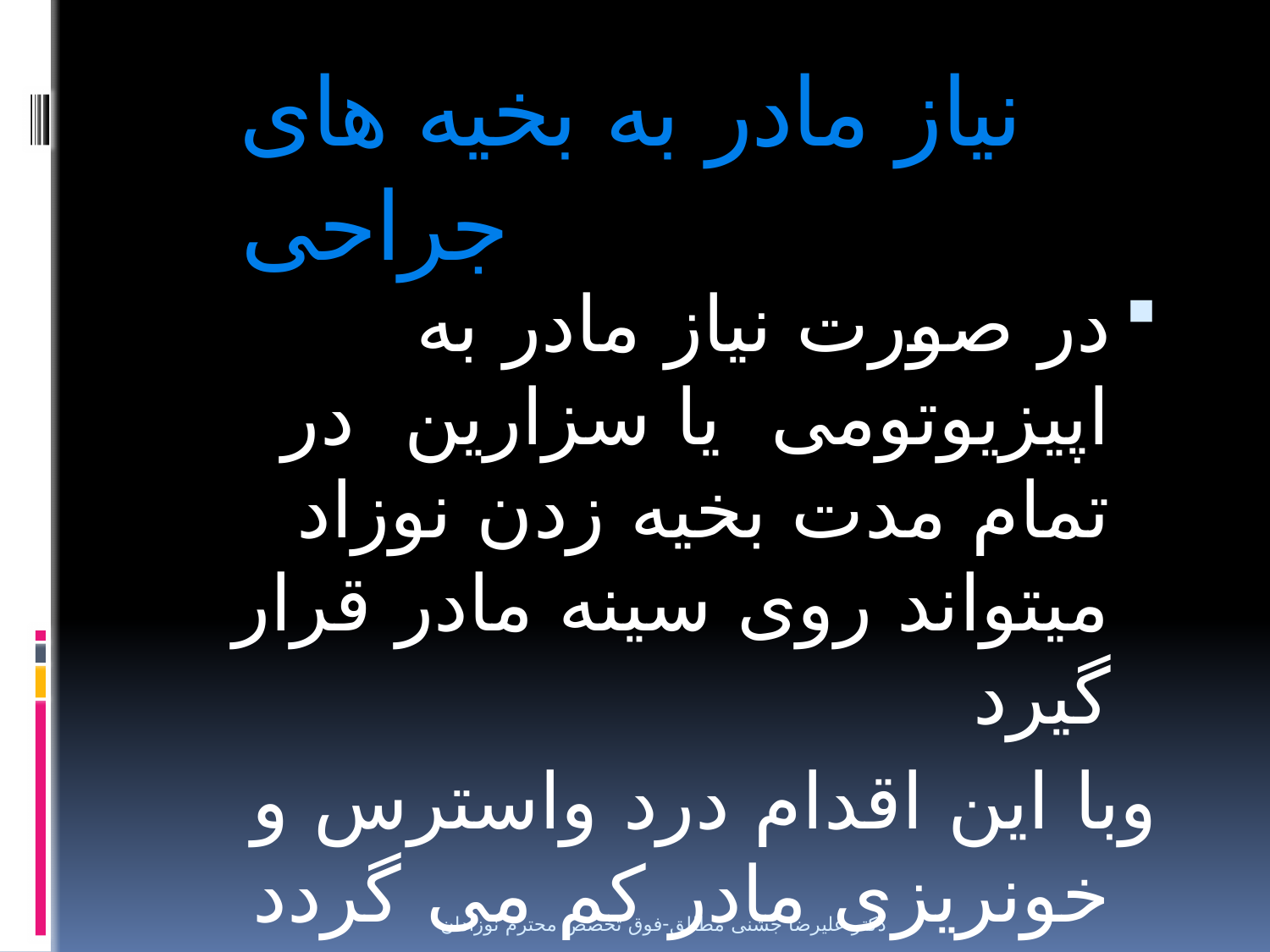

# نیاز مادر به بخیه های جراحی
در صورت نیاز مادر به اپیزیوتومی  یا سزارین  در تمام مدت بخیه زدن نوزاد میتواند روی سینه مادر قرار گیرد
وبا این اقدام درد واسترس و خونریزی مادر کم می گردد
دکتر علیرضا جشنی مطللق-فوق تخصص محترم نوزادان